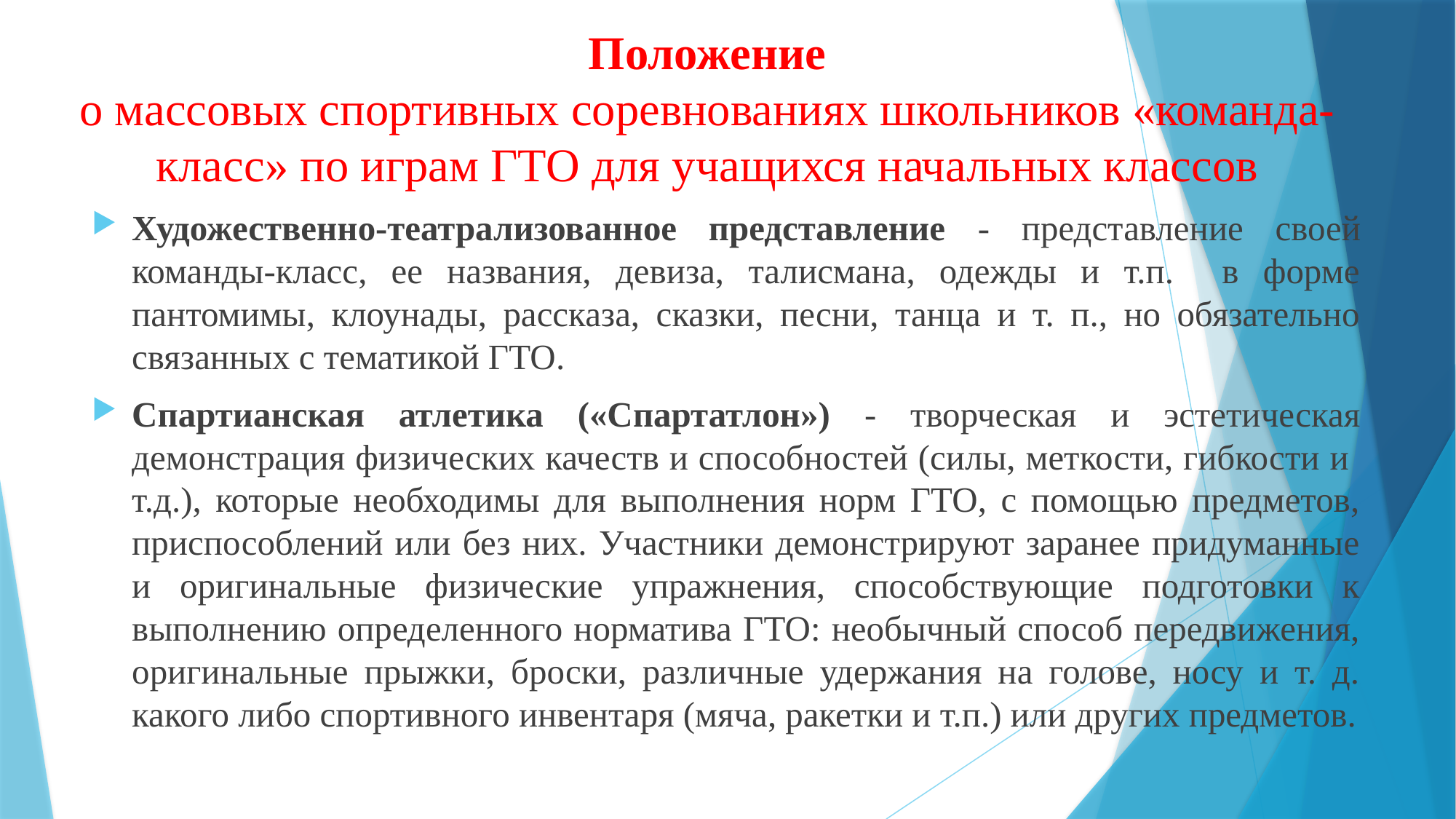

# Положение о массовых спортивных соревнованиях школьников «команда-класс» по играм ГТО для учащихся начальных классов
Художественно-театрализованное представление - представление своей команды-класс, ее названия, девиза, талисмана, одежды и т.п.  в форме пантомимы, клоунады, рассказа, сказки, песни, танца и т. п., но обязательно связанных с тематикой ГТО.
Спартианская атлетика («Спартатлон») - творческая и эстетическая демонстрация физических качеств и способностей (силы, меткости, гибкости и  т.д.), которые необходимы для выполнения норм ГТО, с помощью предметов, приспособлений или без них. Участники демонстрируют заранее придуманные и оригинальные физические упражнения, способствующие подготовки к выполнению определенного норматива ГТО: необычный способ передвижения, оригинальные прыжки, броски, различные удержания на голове, носу и т. д. какого либо спортивного инвентаря (мяча, ракетки и т.п.) или других предметов.